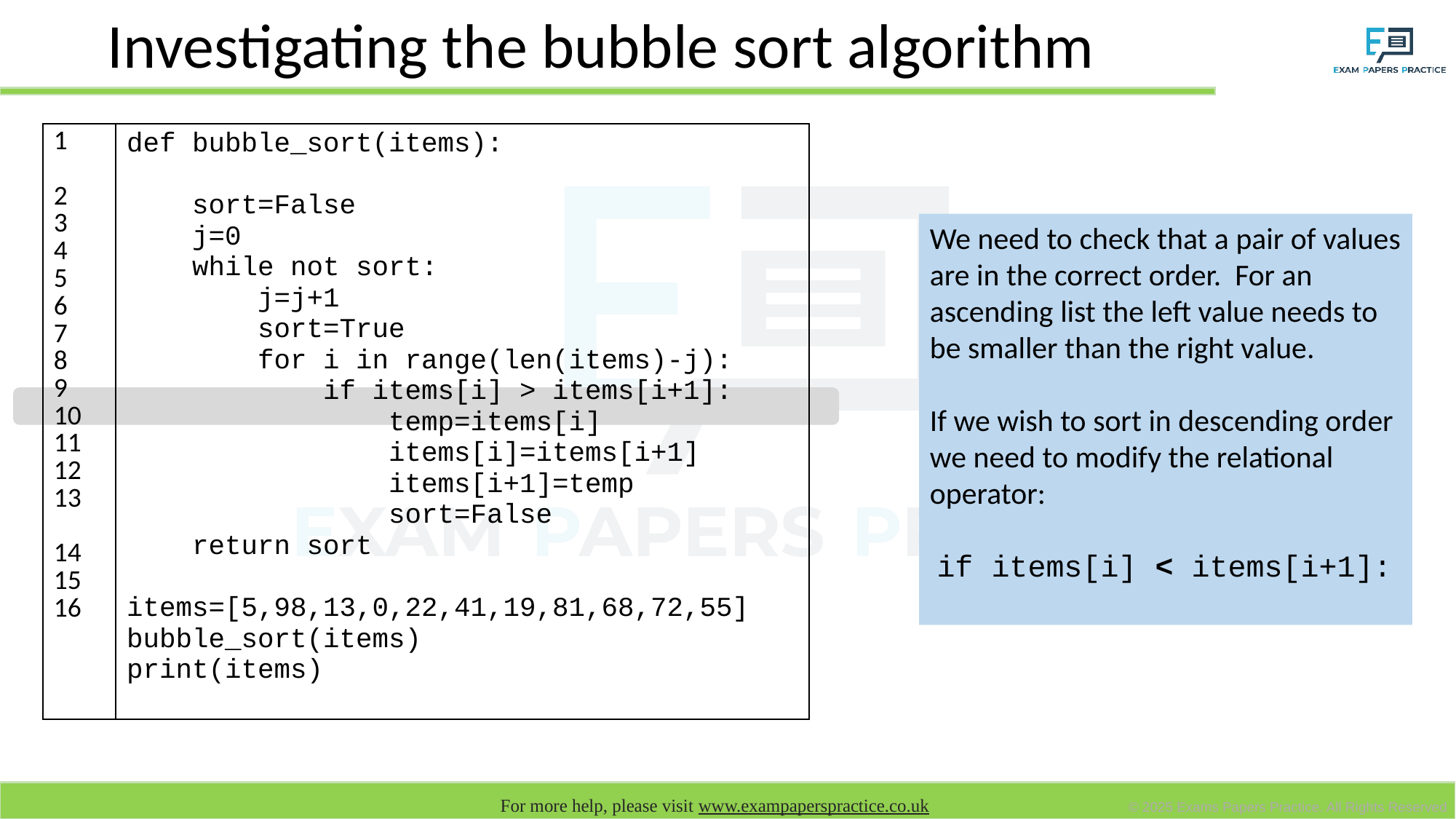

# Investigating the bubble sort algorithm
| 1 2 3 4 5 6 7 8 9 10 11 12 13 14 15 16 | def bubble\_sort(items): sort=False j=0 while not sort: j=j+1 sort=True for i in range(len(items)-j): if items[i] > items[i+1]: temp=items[i] items[i]=items[i+1] items[i+1]=temp sort=False return sort items=[5,98,13,0,22,41,19,81,68,72,55] bubble\_sort(items) print(items) |
| --- | --- |
We need to check that a pair of values are in the correct order.  For an ascending list the left value needs to be smaller than the right value.

If we wish to sort in descending order we need to modify the relational operator:

 if items[i] < items[i+1]: